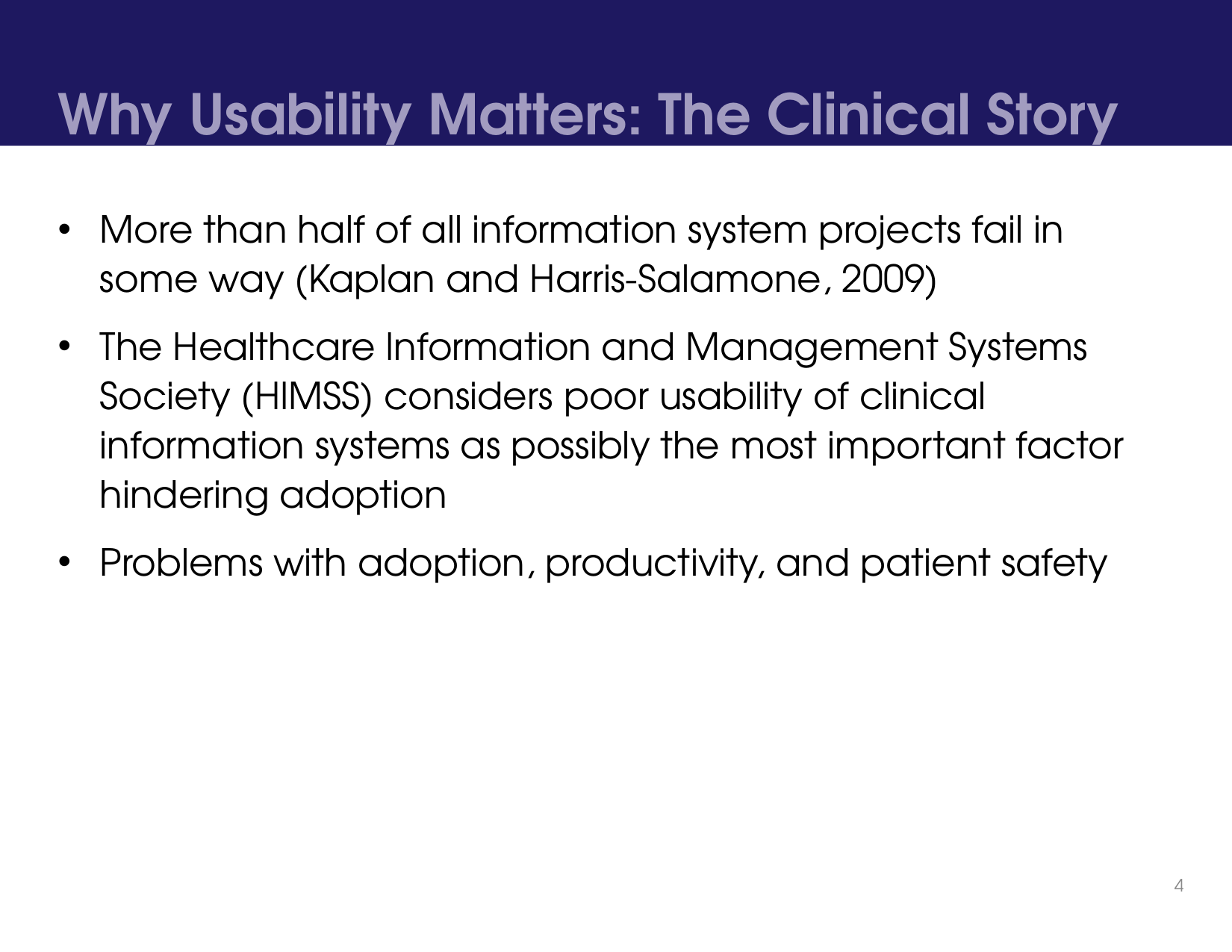

# Why Usability Matters: The Clinical Story
More than half of all information system projects fail in some way (Kaplan and Harris-Salamone, 2009)
The Healthcare Information and Management Systems Society (HIMSS) considers poor usability of clinical information systems as possibly the most important factor hindering adoption
Problems with adoption, productivity, and patient safety
4